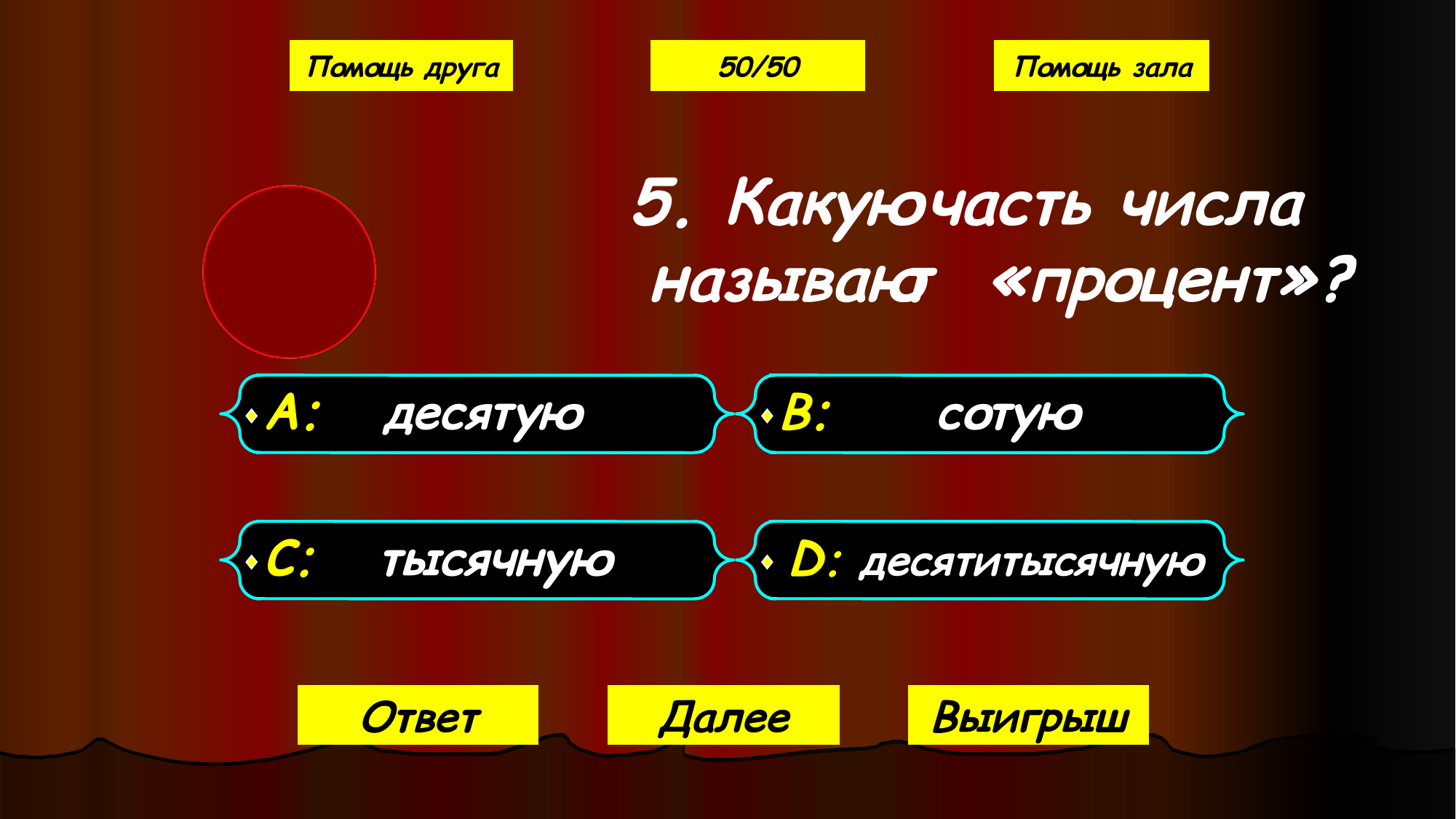

Помощь друга
50/50
Помощь зала
5. Какую часть числа называют  «процент»?

А:   десятую
В:     сотую

С:   тысячную

D: десятитысячную

Ответ
Далее
Выигрыш